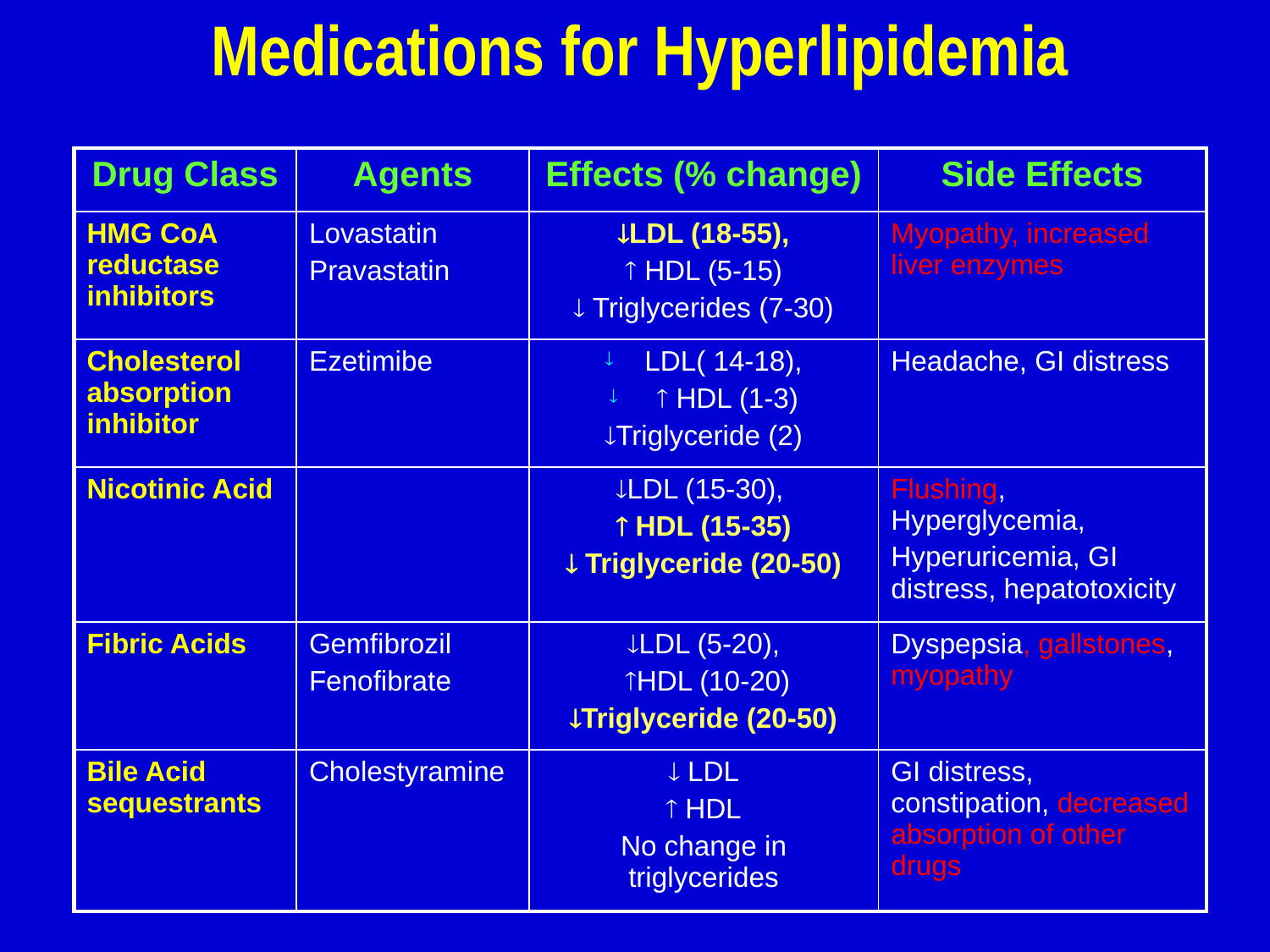

# Medications for Hyperlipidemia
| Drug Class | Agents | Effects (% change) | Side Effects |
| --- | --- | --- | --- |
| HMG CoA reductase inhibitors | Lovastatin Pravastatin | ↓LDL (18-55), ↑ HDL (5-15) ↓ Triglycerides (7-30) | Myopathy, increased liver enzymes |
| Cholesterol absorption inhibitor | Ezetimibe | LDL( 14-18), ↑ HDL (1-3) ↓Triglyceride (2) | Headache, GI distress |
| Nicotinic Acid |  | ↓LDL (15-30), ↑ HDL (15-35) ↓ Triglyceride (20-50) | Flushing, Hyperglycemia, Hyperuricemia, GI distress, hepatotoxicity |
| Fibric Acids | Gemfibrozil Fenofibrate | ↓LDL (5-20), ↑HDL (10-20) ↓Triglyceride (20-50) | Dyspepsia, gallstones, myopathy |
| Bile Acid sequestrants | Cholestyramine | ↓ LDL ↑ HDL No change in triglycerides | GI distress, constipation, decreased absorption of other drugs |